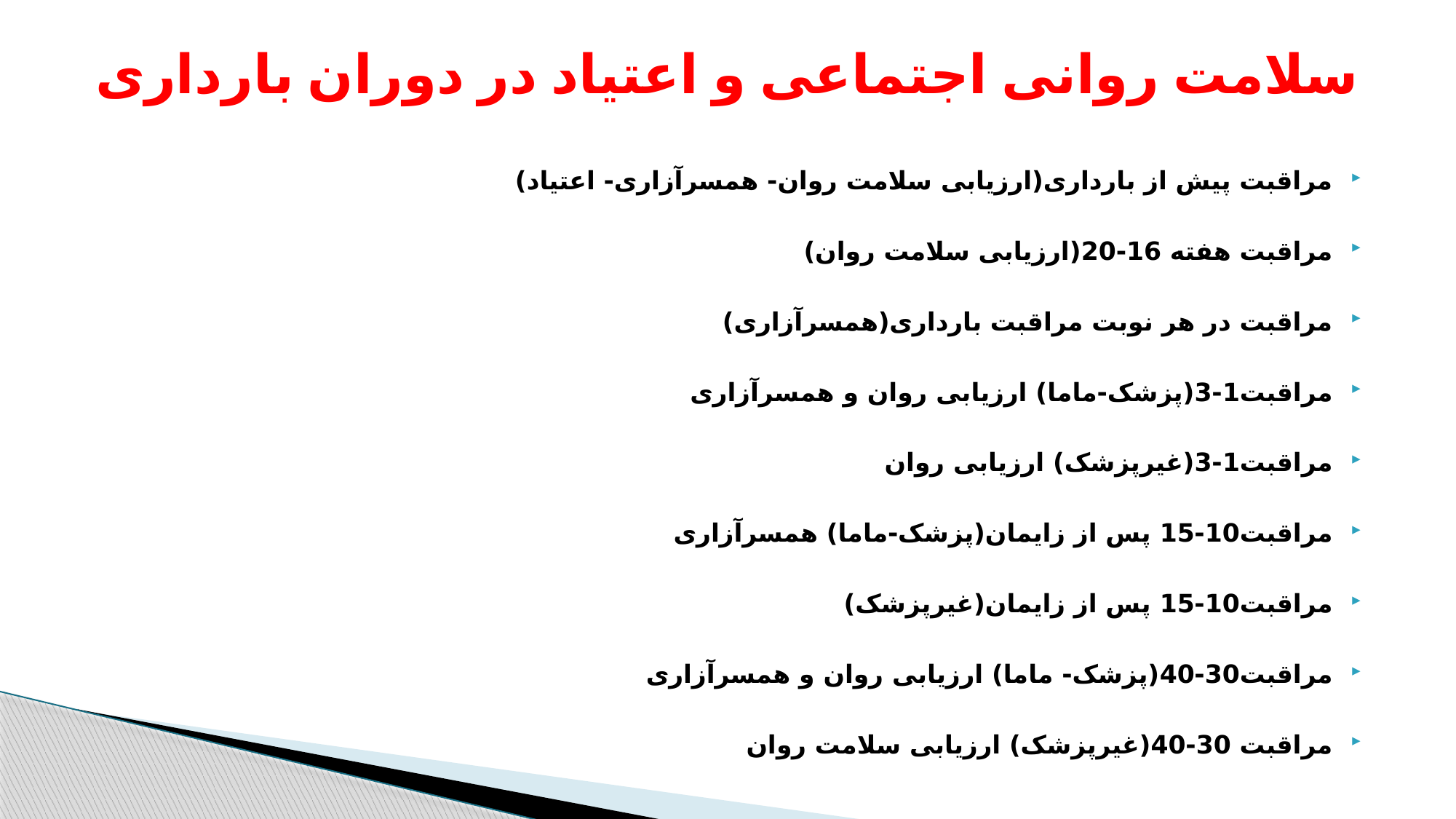

# سلامت روانی اجتماعی و اعتیاد در دوران بارداری

مراقبت پیش از بارداری(ارزیابی سلامت روان- همسرآزاری- اعتیاد)

مراقبت هفته 16-20(ارزیابی سلامت روان)

مراقبت در هر نوبت مراقبت بارداری(همسرآزاری)

مراقبت1-3(پزشک-ماما) ارزیابی روان و همسرآزاری

مراقبت1-3(غیرپزشک) ارزیابی روان

مراقبت10-15 پس از زایمان(پزشک-ماما) همسرآزاری

مراقبت10-15 پس از زایمان(غیرپزشک)

مراقبت30-40(پزشک- ماما) ارزیابی روان و همسرآزاری

مراقبت 30-40(غیرپزشک) ارزیابی سلامت روان